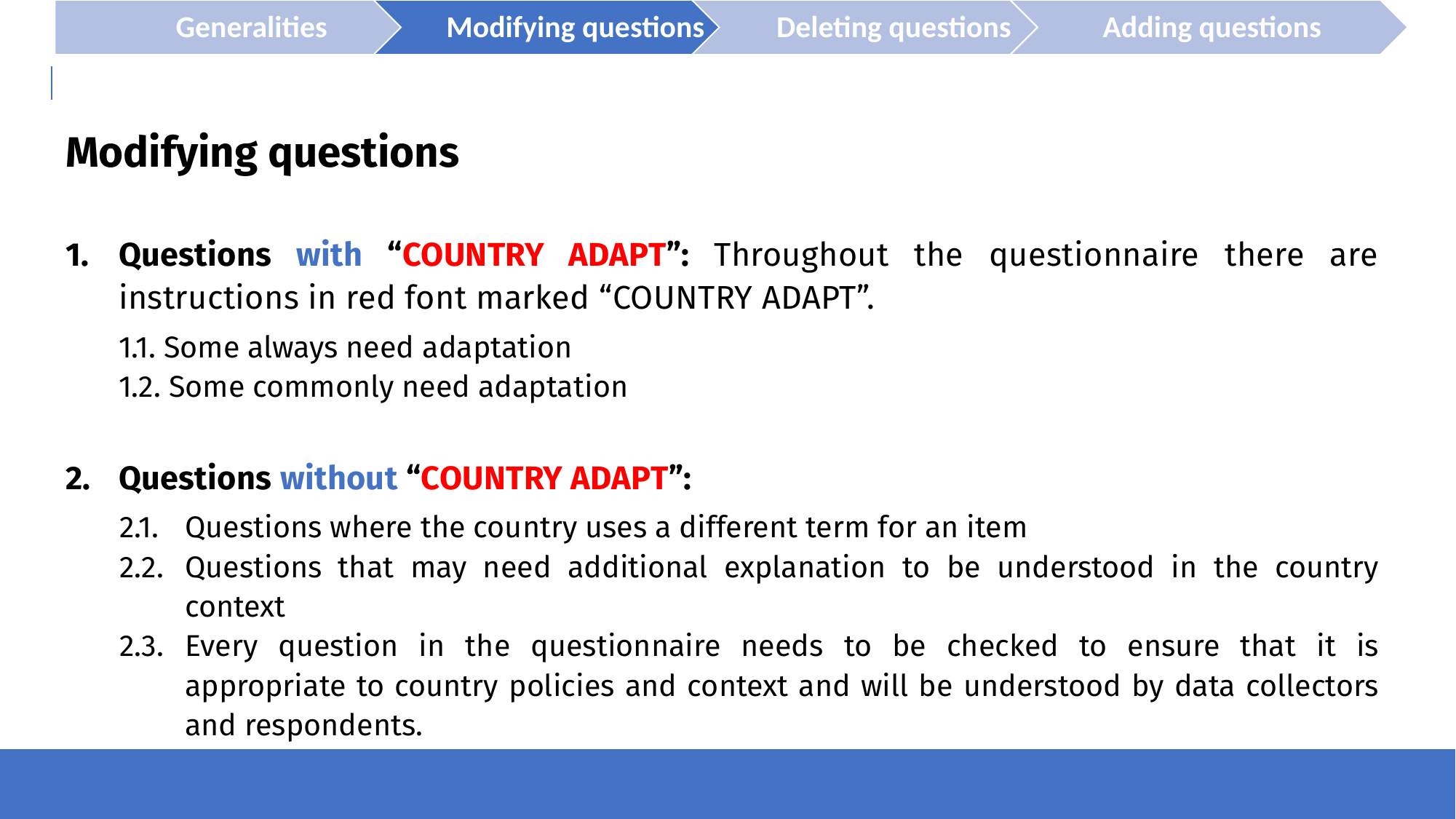

Generalities
Modifying questions
Deleting questions
Adding questions
Modifying questions
Questions with “COUNTRY ADAPT”: Throughout the questionnaire there are instructions in red font marked “COUNTRY ADAPT”.
1.1. Some always need adaptation
1.2. Some commonly need adaptation

Questions without “COUNTRY ADAPT”:
2.1.	Questions where the country uses a different term for an item
2.2.	Questions that may need additional explanation to be understood in the country context
2.3.	Every question in the questionnaire needs to be checked to ensure that it is appropriate to country policies and context and will be understood by data collectors and respondents.